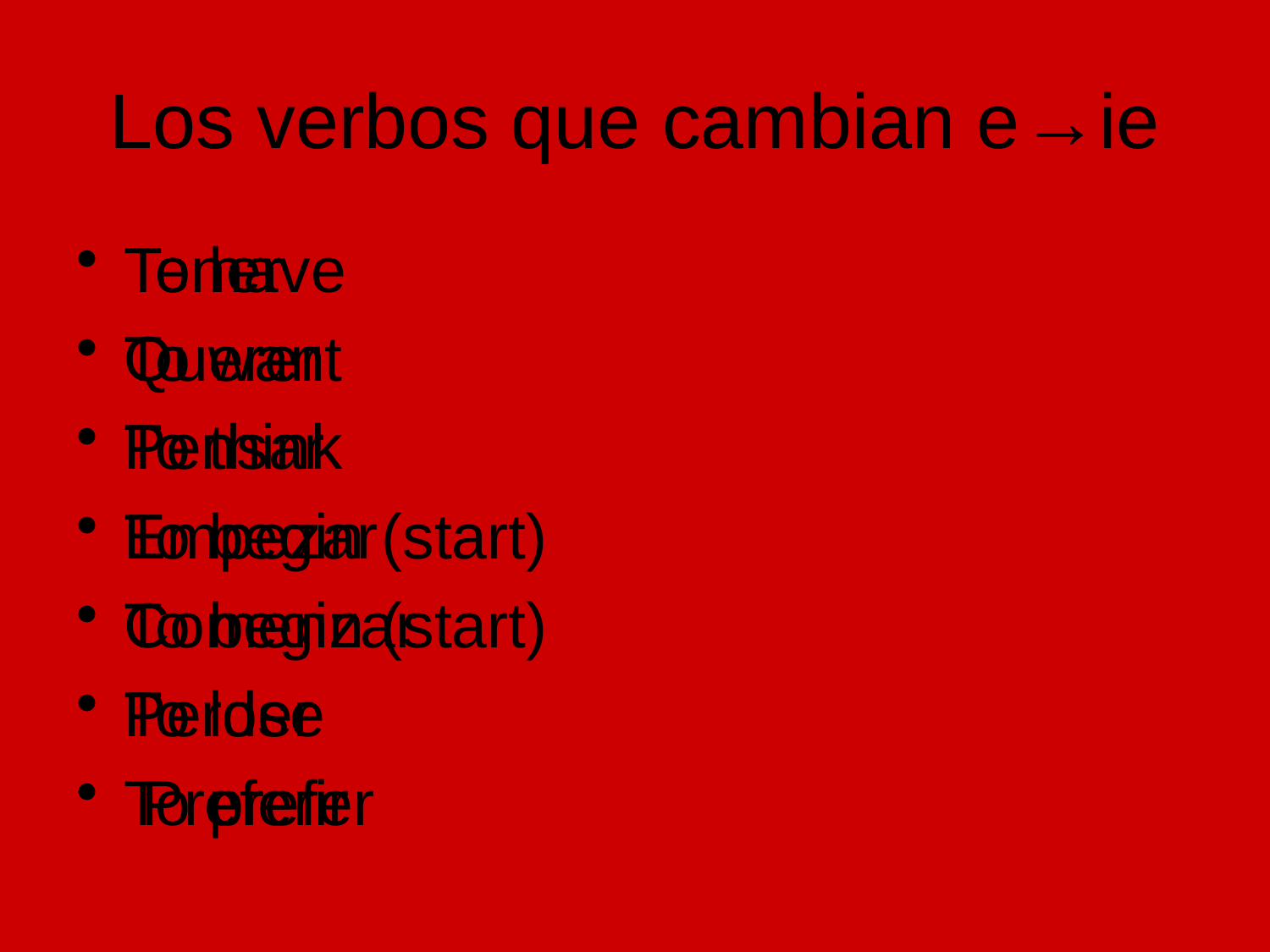

# Los verbos que cambian e→ie
Tener
Querer
Pensar
Empezar
Comenzar
Perder
 Preferir

To have
To want
To think
To begin (start)
To begin (start)
To lose
To prefer